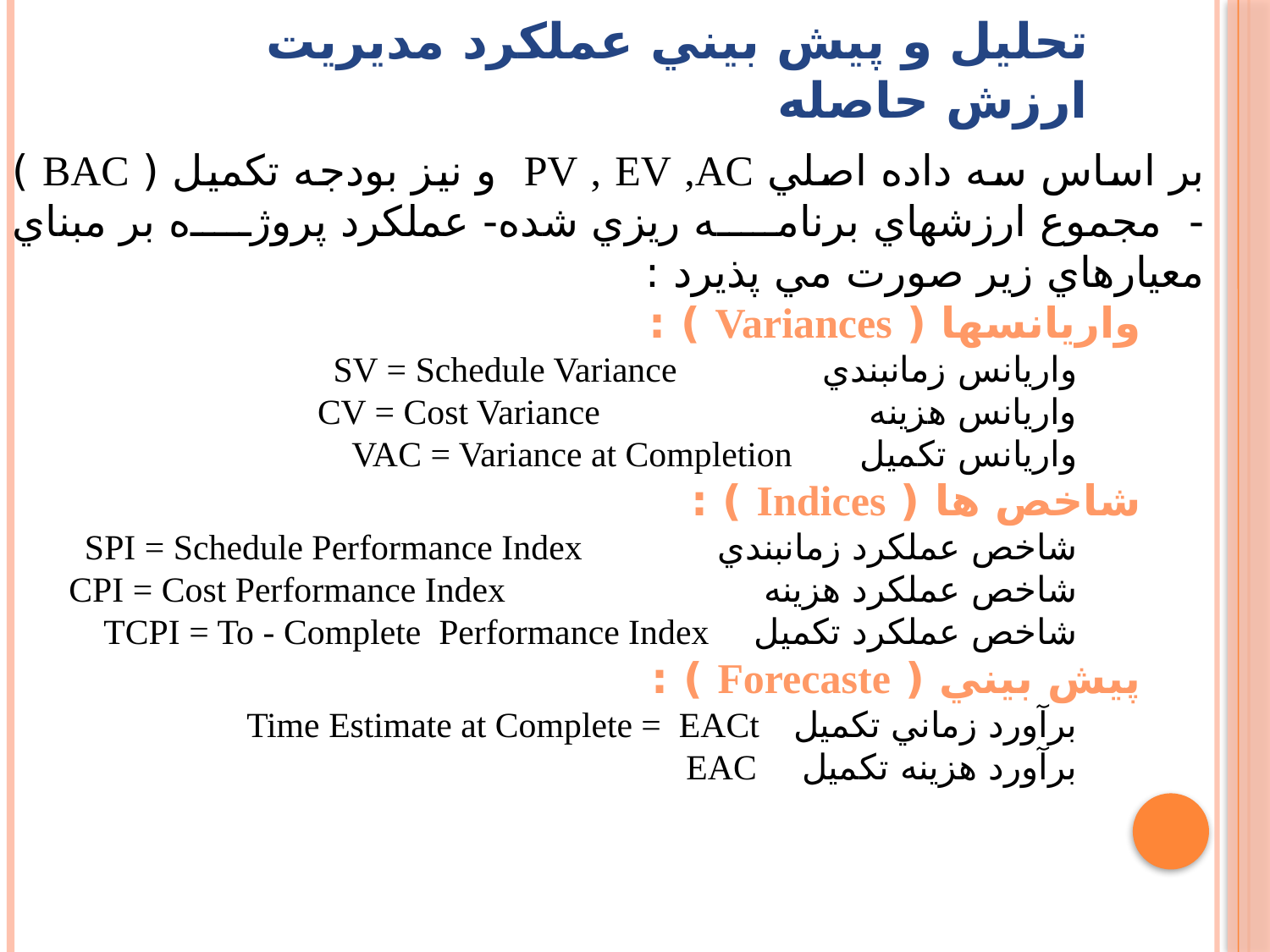

تحليل و پيش بيني عملكرد مديريت ارزش حاصله
بر اساس سه داده اصلي PV , EV ,AC  و نيز بودجه تكميل ( BAC ) -  مجموع ارزشهاي برنامه ريزي شده- عملكرد پروژه بر مبناي معيارهاي زير صورت مي پذيرد :
واريانسها ( Variances ) :
واريانس زمانبندي             SV = Schedule Variance
واريانس هزينه                        CV = Cost Variance
واريانس تكميل      VAC = Variance at Completion
شاخص ها ( Indices ) :
شاخص عملكرد زمانبندي            SPI = Schedule Performance Index
شاخص عملكرد هزينه                       CPI = Cost Performance Index
شاخص عملكرد تكميل    TCPI = To - Complete  Performance Index
پيش بيني ( Forecaste ) :
برآورد زماني تكميل   Time Estimate at Complete =  EACt
برآورد هزينه تكميل    EAC